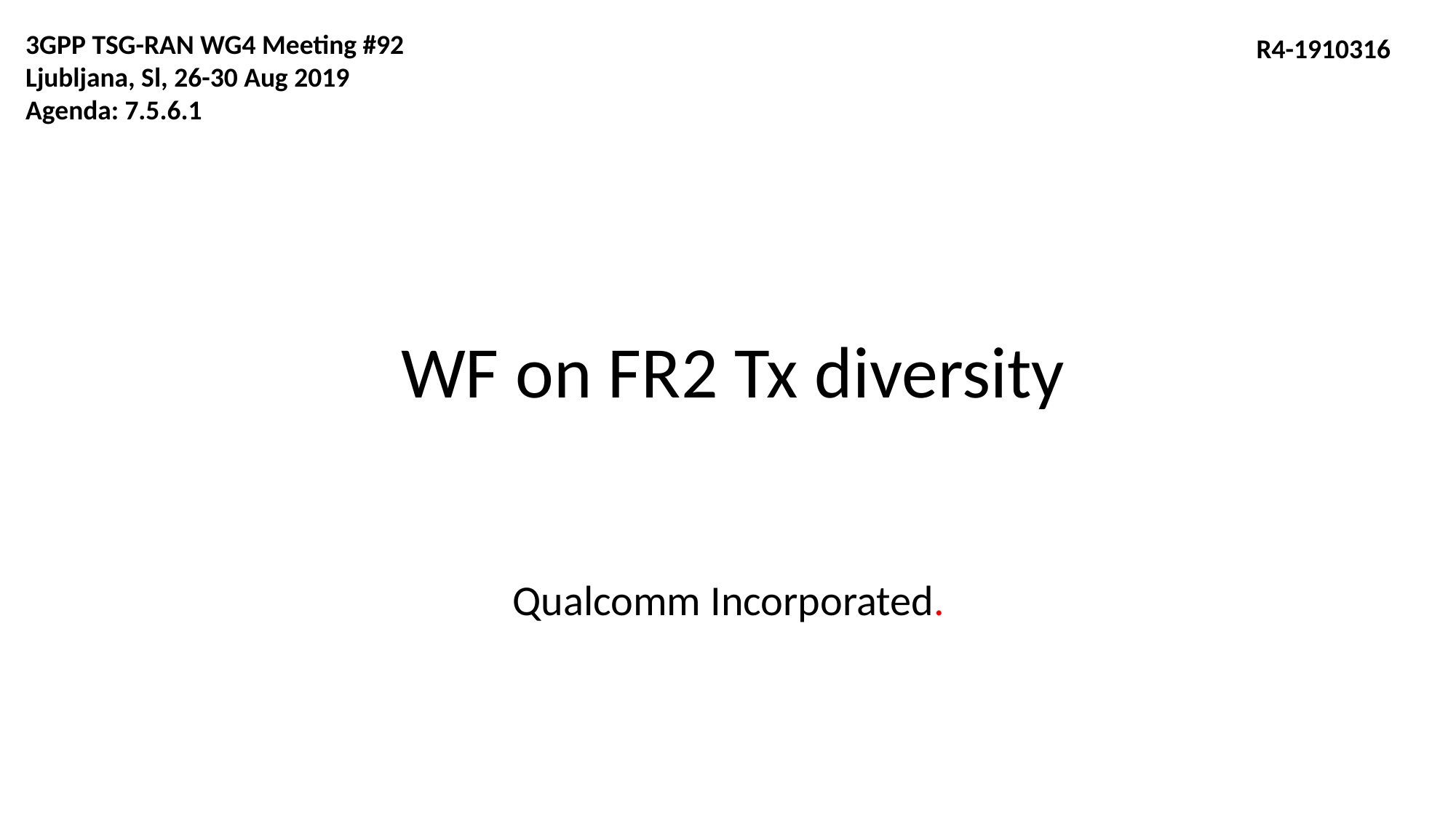

3GPP TSG-RAN WG4 Meeting #92
Ljubljana, Sl, 26-30 Aug 2019
Agenda: 7.5.6.1
R4-1910316
# WF on FR2 Tx diversity
Qualcomm Incorporated.